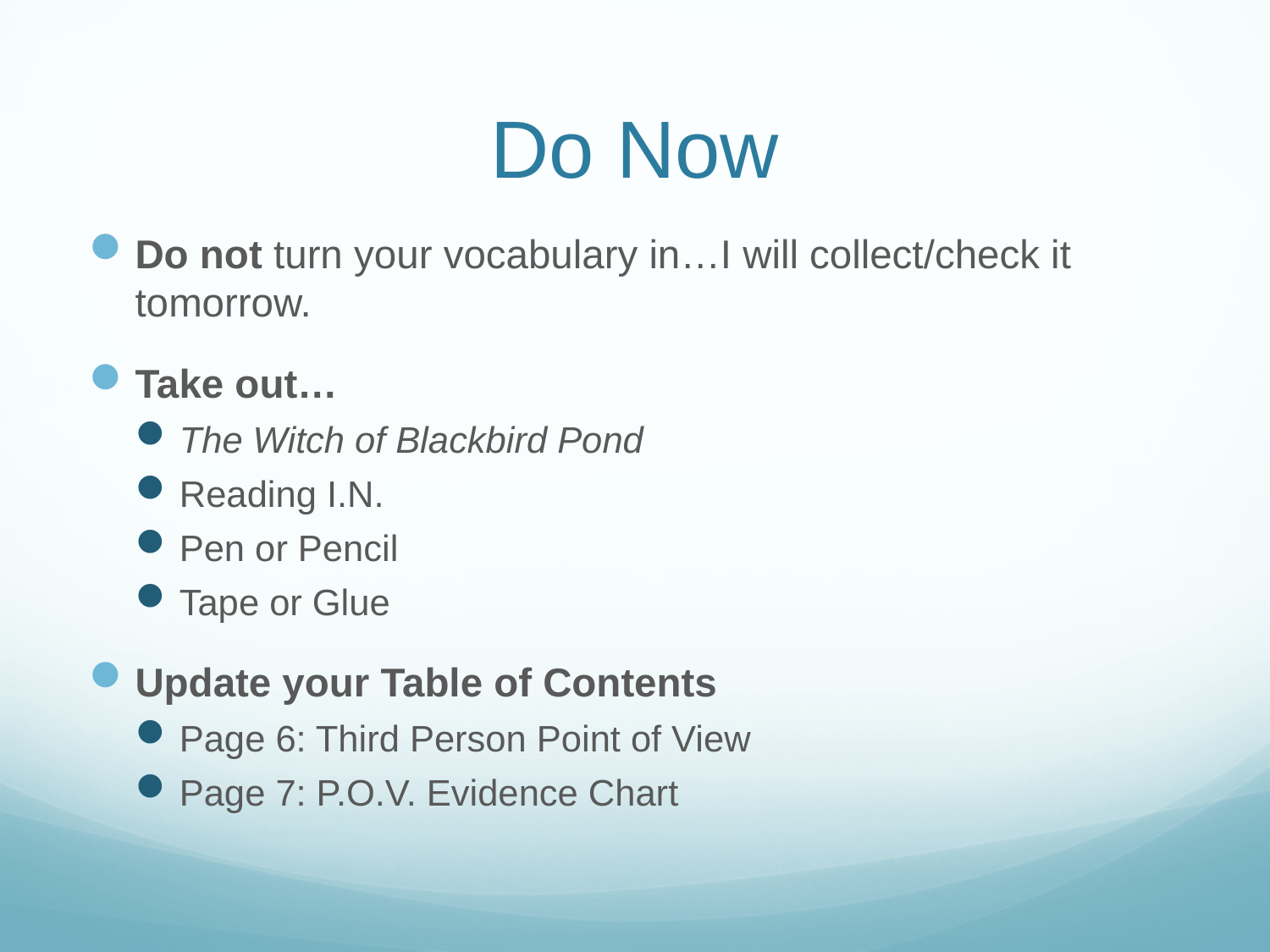

# Do Now
Do not turn your vocabulary in…I will collect/check it tomorrow.
Take out…
The Witch of Blackbird Pond
Reading I.N.
Pen or Pencil
Tape or Glue
Update your Table of Contents
Page 6: Third Person Point of View
Page 7: P.O.V. Evidence Chart